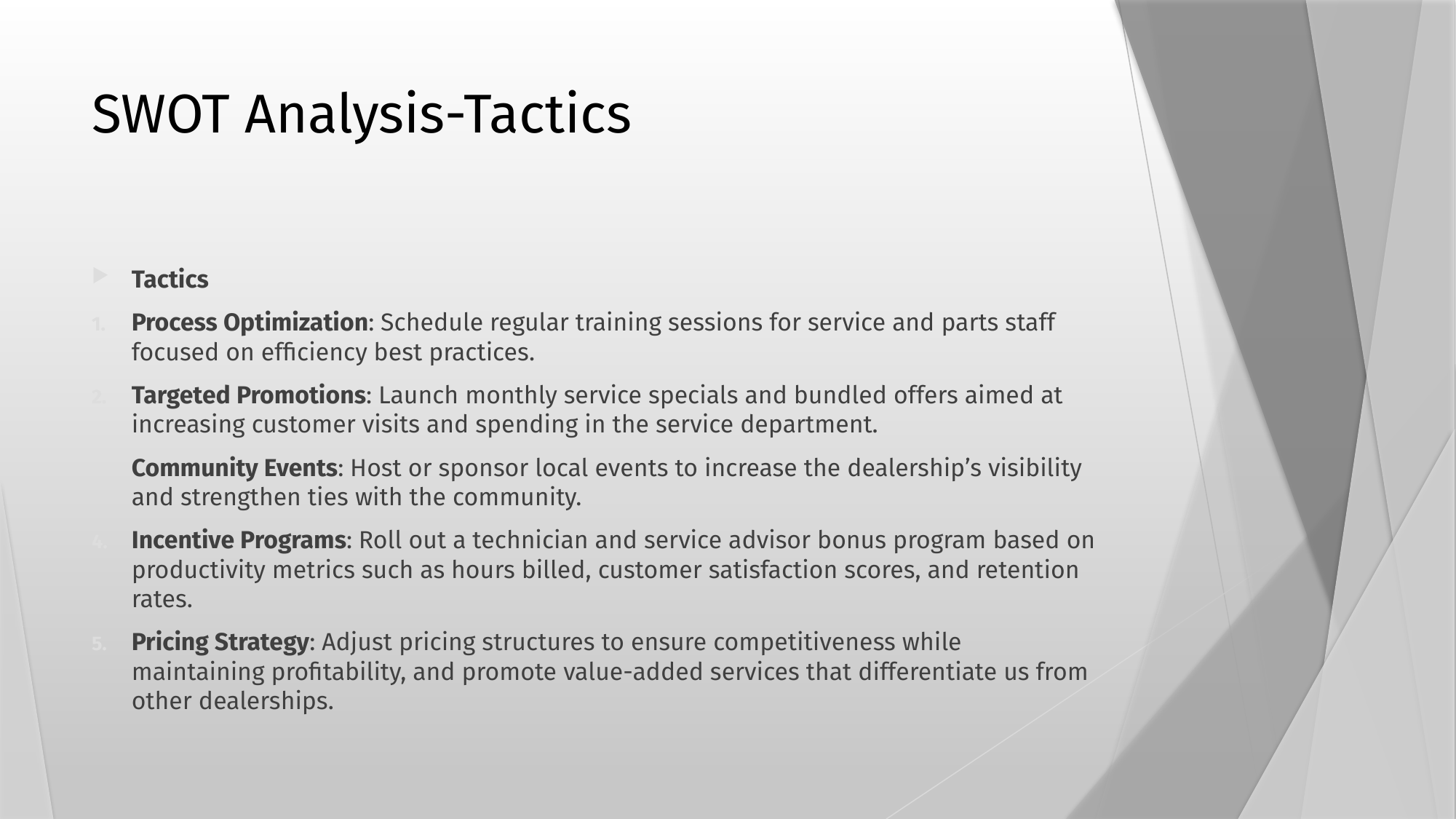

# SWOT Analysis-Tactics
Tactics
Process Optimization: Schedule regular training sessions for service and parts staff focused on efficiency best practices.
Targeted Promotions: Launch monthly service specials and bundled offers aimed at increasing customer visits and spending in the service department.
Community Events: Host or sponsor local events to increase the dealership’s visibility and strengthen ties with the community.
Incentive Programs: Roll out a technician and service advisor bonus program based on productivity metrics such as hours billed, customer satisfaction scores, and retention rates.
Pricing Strategy: Adjust pricing structures to ensure competitiveness while maintaining profitability, and promote value-added services that differentiate us from other dealerships.